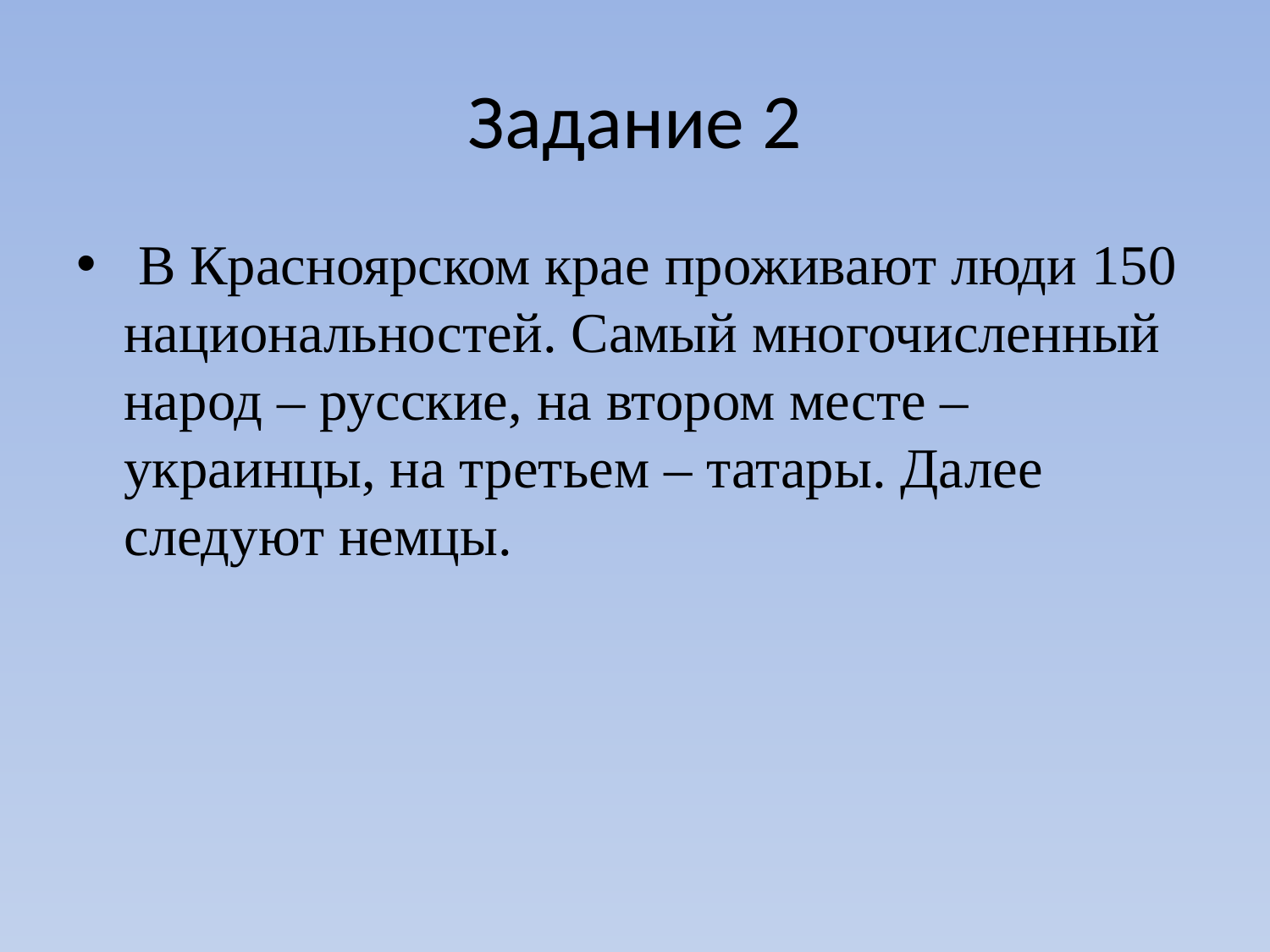

# Задание 2
 В Красноярском крае проживают люди 150 национальностей. Самый многочисленный народ – русские, на втором месте – украинцы, на третьем – татары. Далее следуют немцы.